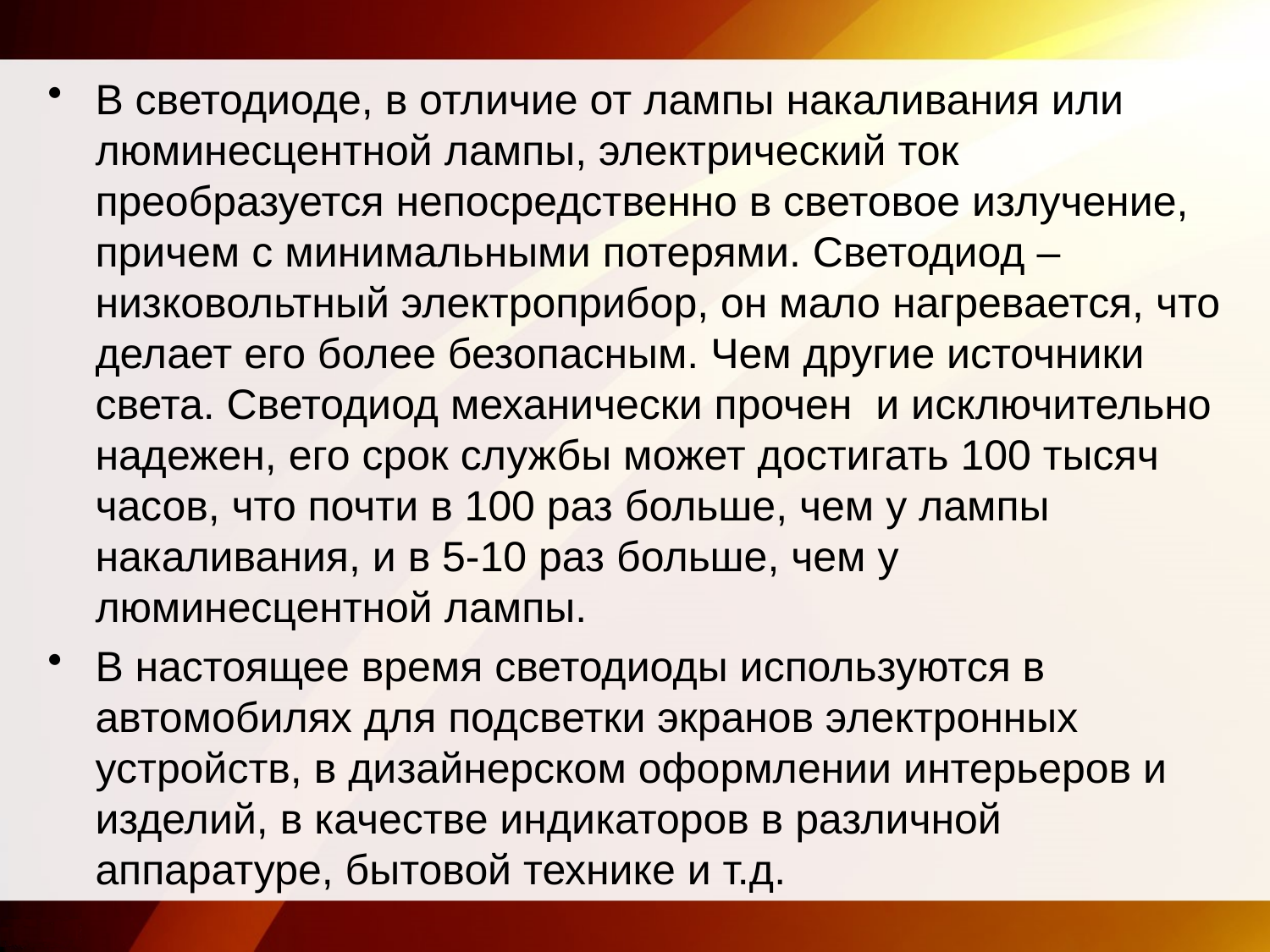

В светодиоде, в отличие от лампы накаливания или люминесцентной лампы, электрический ток преобразуется непосредственно в световое излучение, причем с минимальными потерями. Светодиод – низковольтный электроприбор, он мало нагревается, что делает его более безопасным. Чем другие источники света. Светодиод механически прочен  и исключительно надежен, его срок службы может достигать 100 тысяч часов, что почти в 100 раз больше, чем у лампы накаливания, и в 5-10 раз больше, чем у люминесцентной лампы.
В настоящее время светодиоды используются в автомобилях для подсветки экранов электронных устройств, в дизайнерском оформлении интерьеров и изделий, в качестве индикаторов в различной аппаратуре, бытовой технике и т.д.